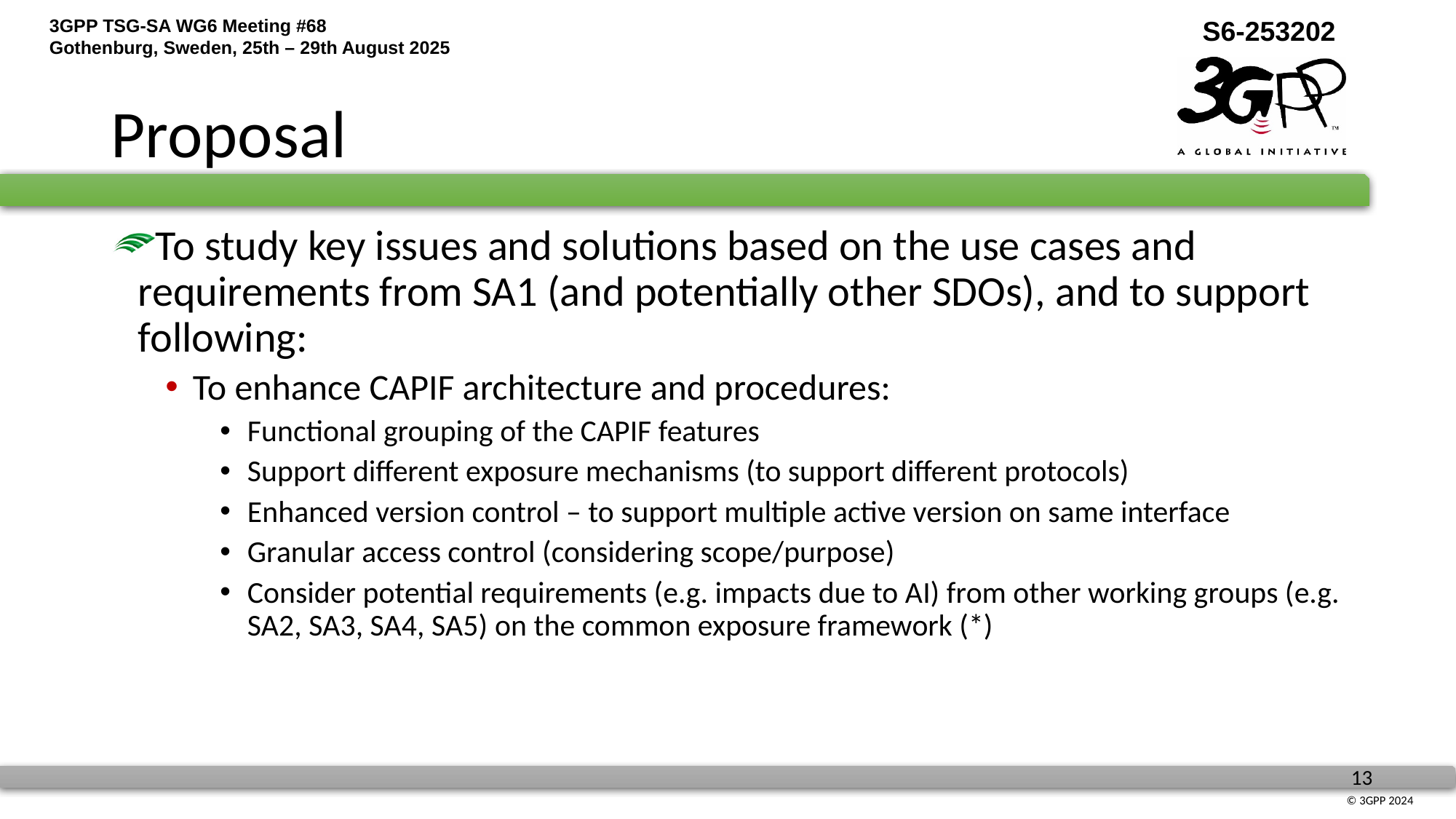

# Proposal
To study key issues and solutions based on the use cases and requirements from SA1 (and potentially other SDOs), and to support following:
To enhance CAPIF architecture and procedures:
Functional grouping of the CAPIF features
Support different exposure mechanisms (to support different protocols)
Enhanced version control – to support multiple active version on same interface
Granular access control (considering scope/purpose)
Consider potential requirements (e.g. impacts due to AI) from other working groups (e.g. SA2, SA3, SA4, SA5) on the common exposure framework (*)